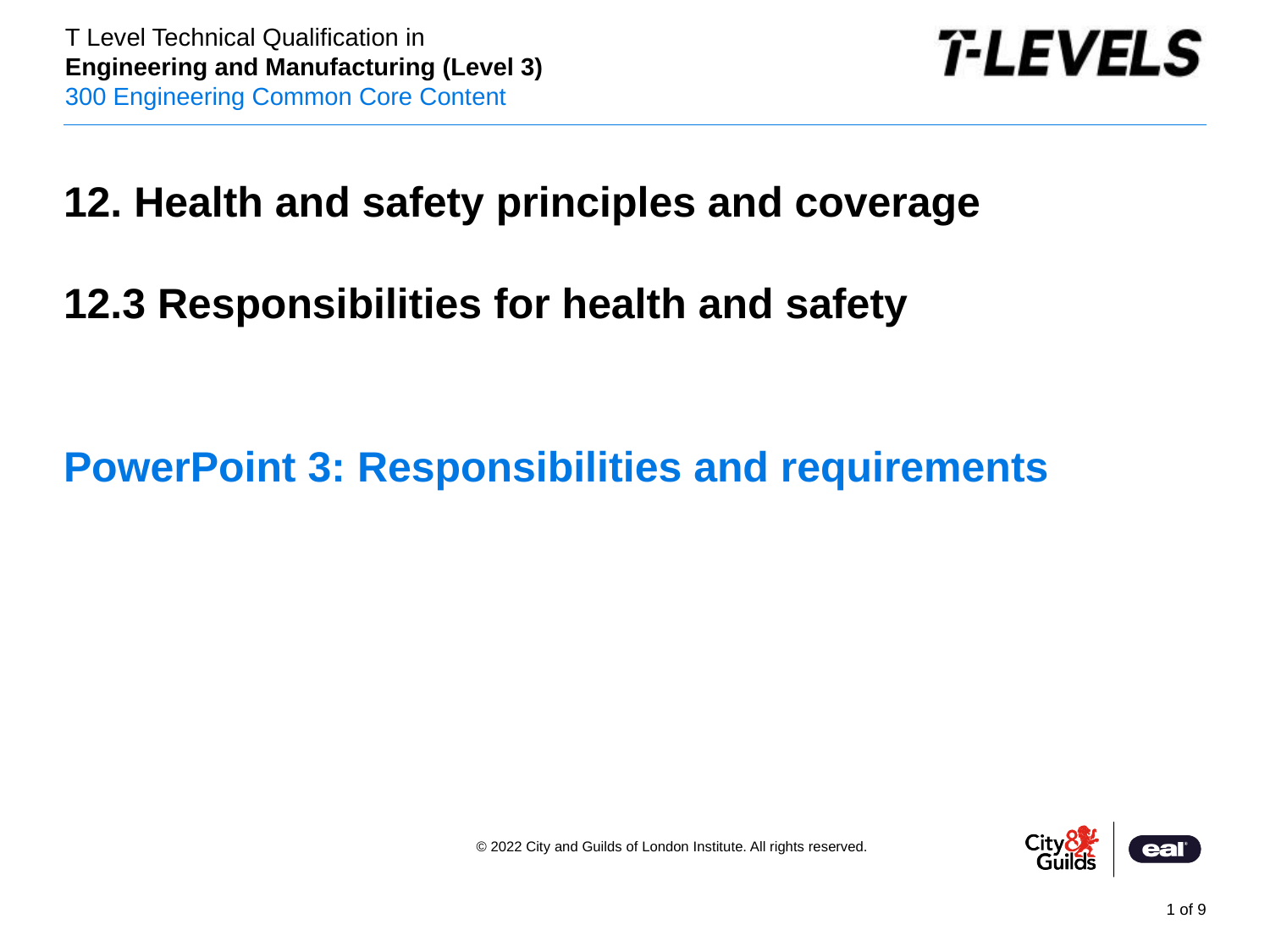

12. Health and safety principles and coverage

12.3 Responsibilities for health and safety

PowerPoint presentation
# PowerPoint 3: Responsibilities and requirements